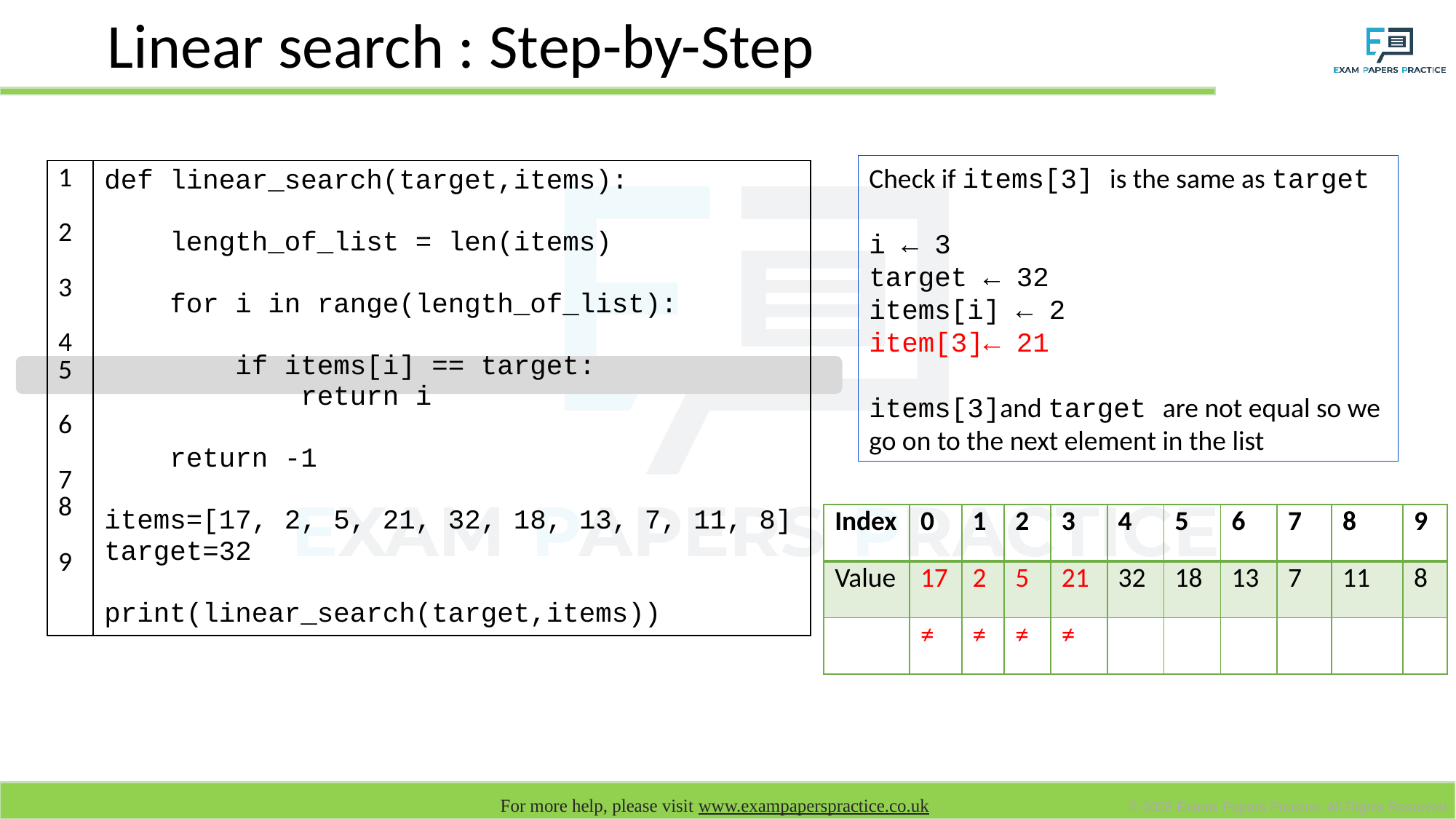

# Linear search : Step-by-Step
Check if items[3] is the same as target

i ← 3
target ← 32
items[i] ← 2
item[3]← 21

items[3]and target are not equal so we
go on to the next element in the list
| 1 2 3 4 5 6 7 8 9 | def linear\_search(target,items): length\_of\_list = len(items) for i in range(length\_of\_list): if items[i] == target: return i return -1 items=[17, 2, 5, 21, 32, 18, 13, 7, 11, 8] target=32 print(linear\_search(target,items)) |
| --- | --- |

| Index | 0 | 1 | 2 | 3 | 4 | 5 | 6 | 7 | 8 | 9 |
| --- | --- | --- | --- | --- | --- | --- | --- | --- | --- | --- |
| Value | 17 | 2 | 5 | 21 | 32 | 18 | 13 | 7 | 11 | 8 |
|  | ≠ | ≠ | ≠ | ≠ |  |  |  |  |  |  |